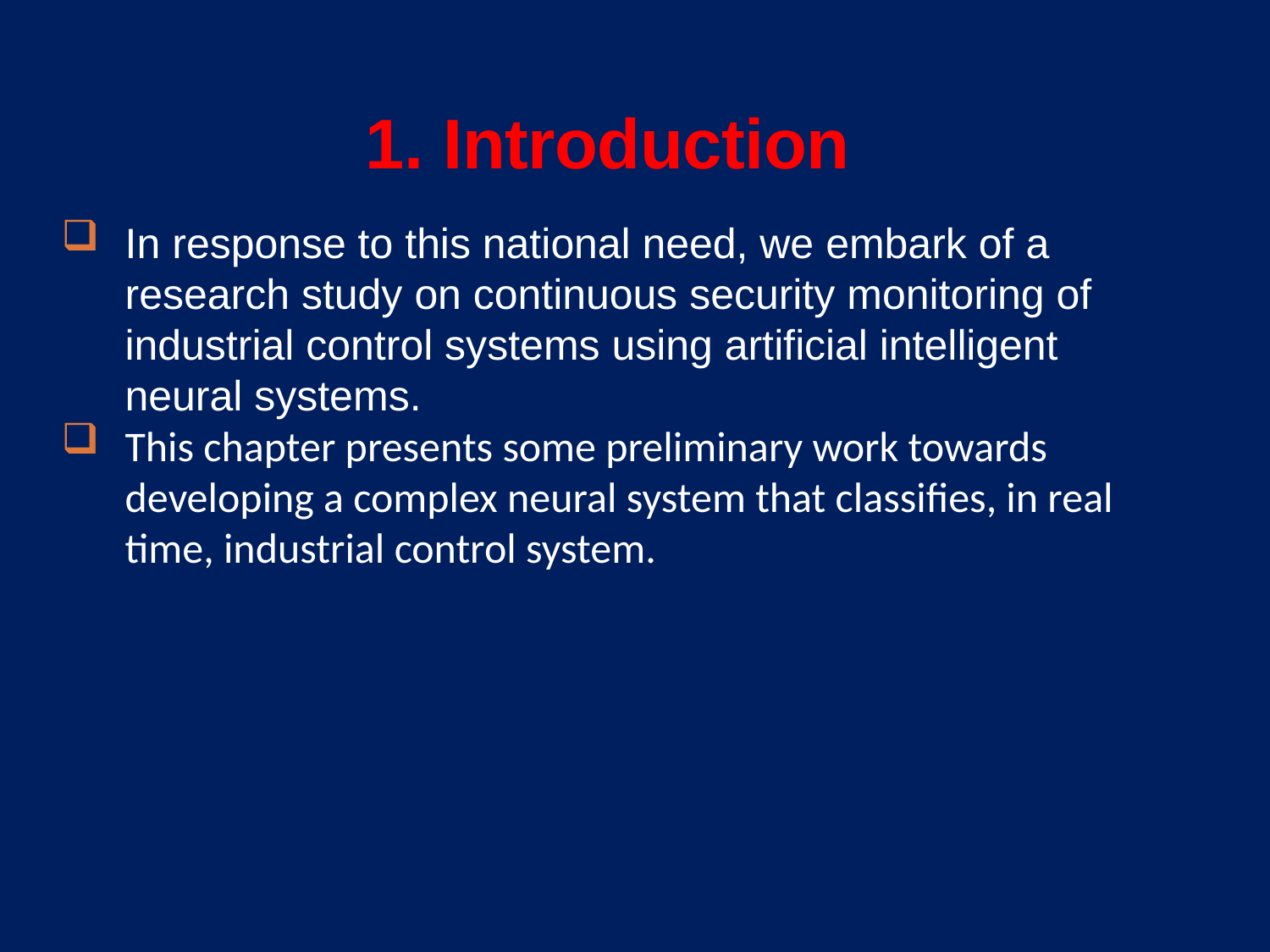

1. Introduction
In response to this national need, we embark of a research study on continuous security monitoring of industrial control systems using artificial intelligent neural systems.
This chapter presents some preliminary work towards developing a complex neural system that classifies, in real time, industrial control system.